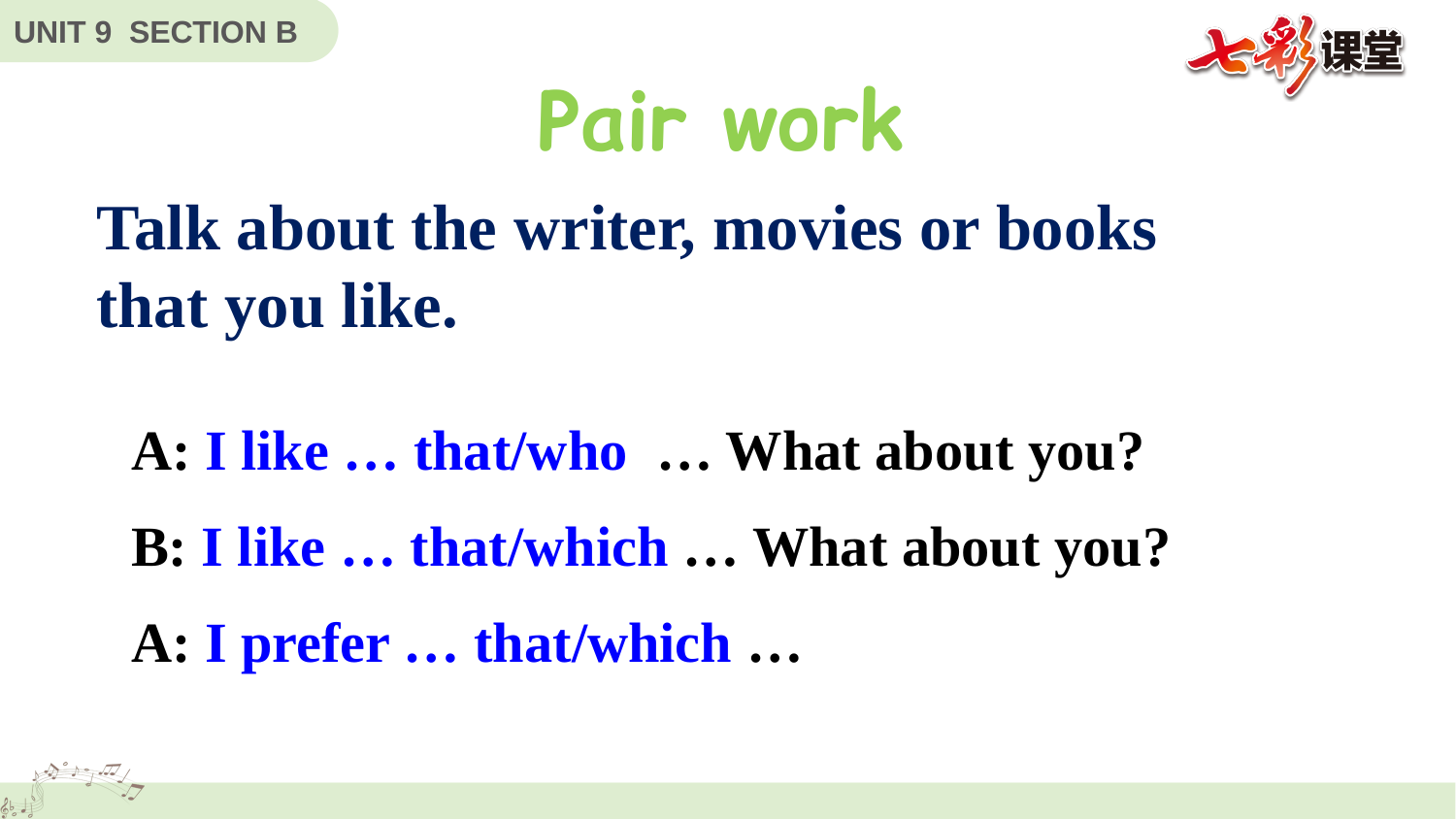

Pair work
Talk about the writer, movies or books  that you like.
A: I like … that/who  … What about you?
B: I like … that/which … What about you?
A: I prefer … that/which …